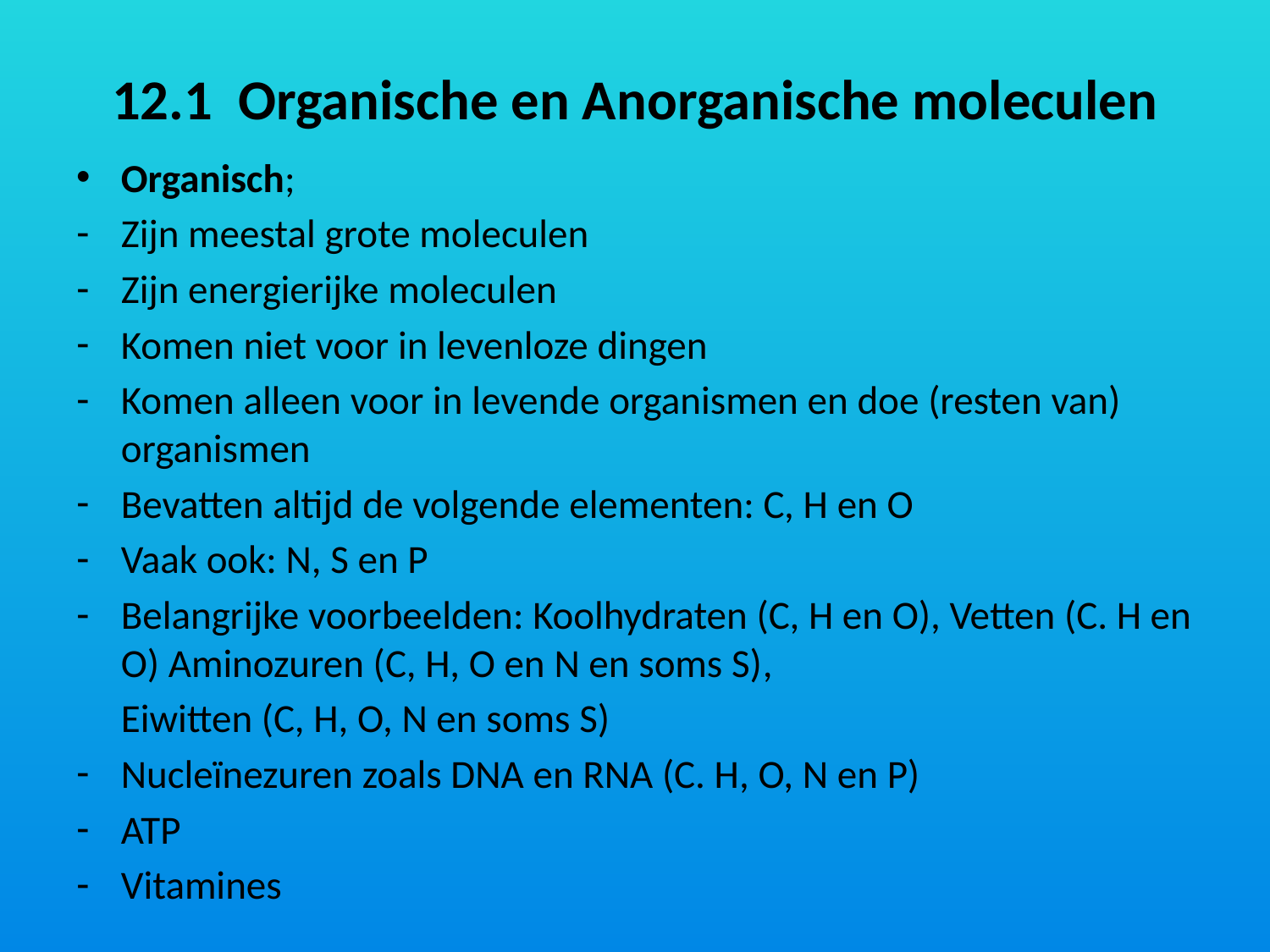

# 12.1  Organische en Anorganische moleculen
Organisch;
Zijn meestal grote moleculen
Zijn energierijke moleculen
Komen niet voor in levenloze dingen
Komen alleen voor in levende organismen en doe (resten van) organismen
Bevatten altijd de volgende elementen: C, H en O
Vaak ook: N, S en P
Belangrijke voorbeelden: Koolhydraten (C, H en O), Vetten (C. H en O) Aminozuren (C, H, O en N en soms S),
	Eiwitten (C, H, O, N en soms S)
Nucleïnezuren zoals DNA en RNA (C. H, O, N en P)
ATP
Vitamines